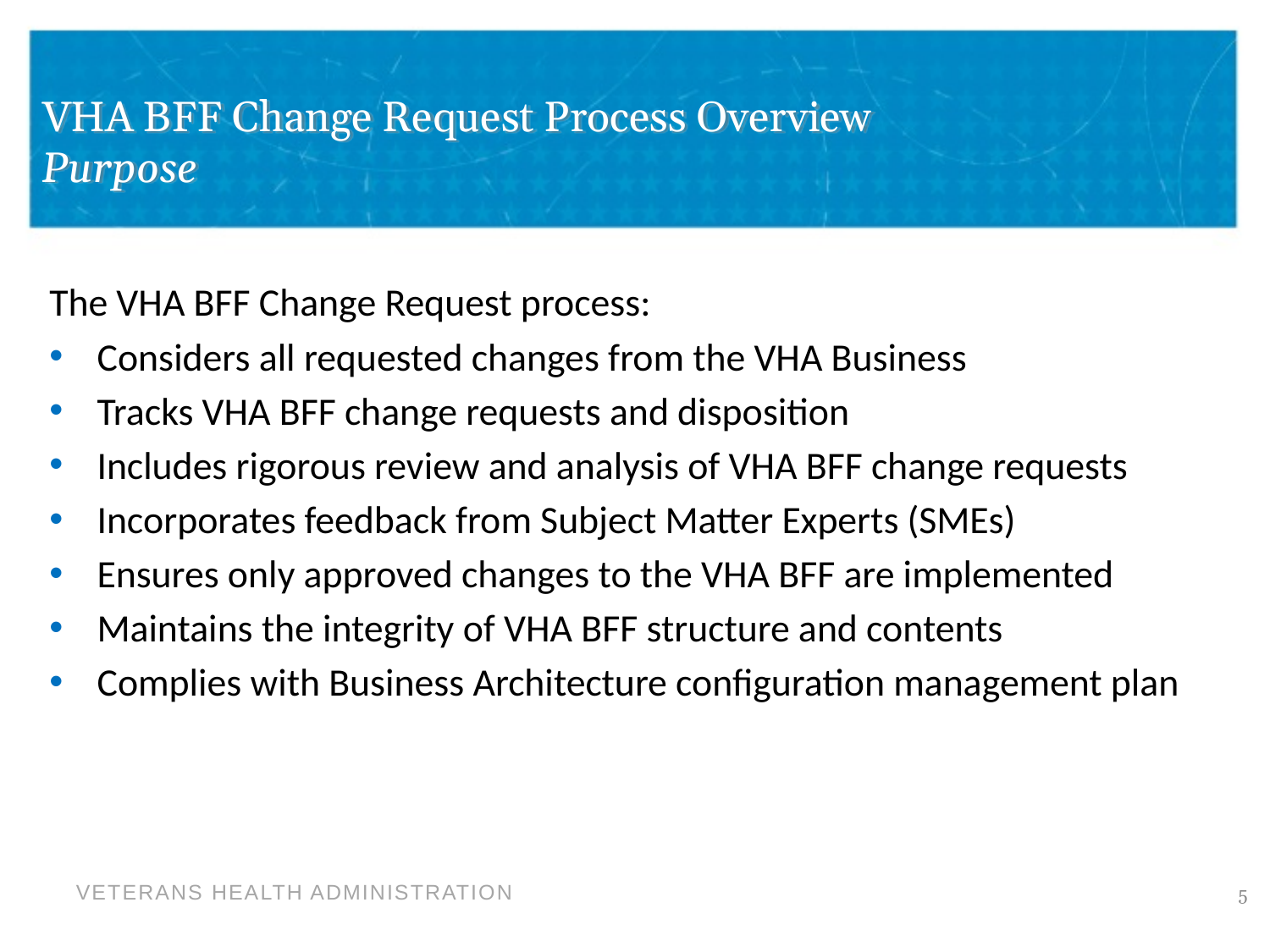

VHA BFF Change Request Process Overview
Purpose
The VHA BFF Change Request process:
Considers all requested changes from the VHA Business
Tracks VHA BFF change requests and disposition
Includes rigorous review and analysis of VHA BFF change requests
Incorporates feedback from Subject Matter Experts (SMEs)
Ensures only approved changes to the VHA BFF are implemented
Maintains the integrity of VHA BFF structure and contents
Complies with Business Architecture configuration management plan
5